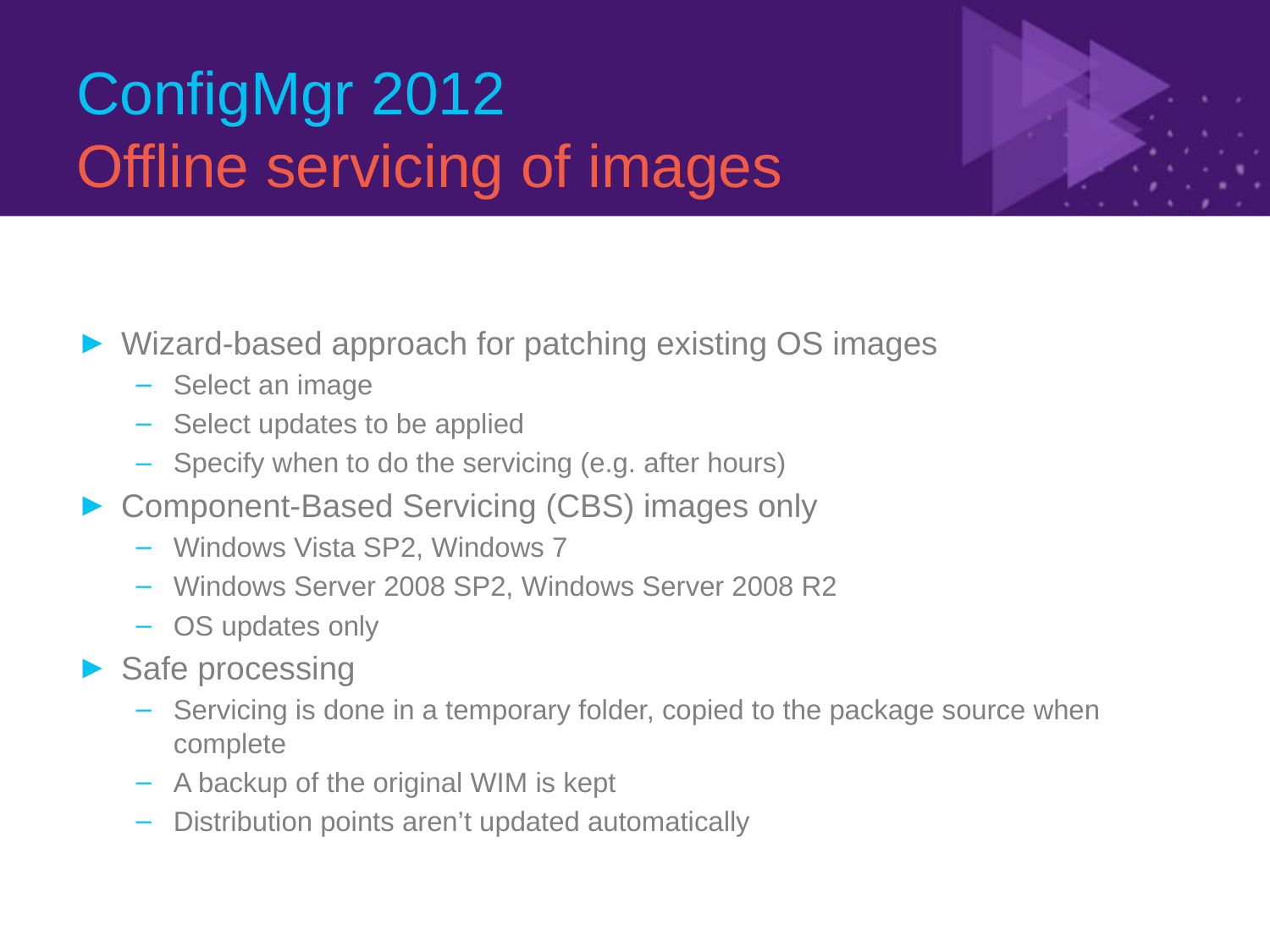

# ConfigMgr 2012 Offline servicing of images
Wizard-based approach for patching existing OS images
Select an image
Select updates to be applied
Specify when to do the servicing (e.g. after hours)
Component-Based Servicing (CBS) images only
Windows Vista SP2, Windows 7
Windows Server 2008 SP2, Windows Server 2008 R2
OS updates only
Safe processing
Servicing is done in a temporary folder, copied to the package source when complete
A backup of the original WIM is kept
Distribution points aren’t updated automatically